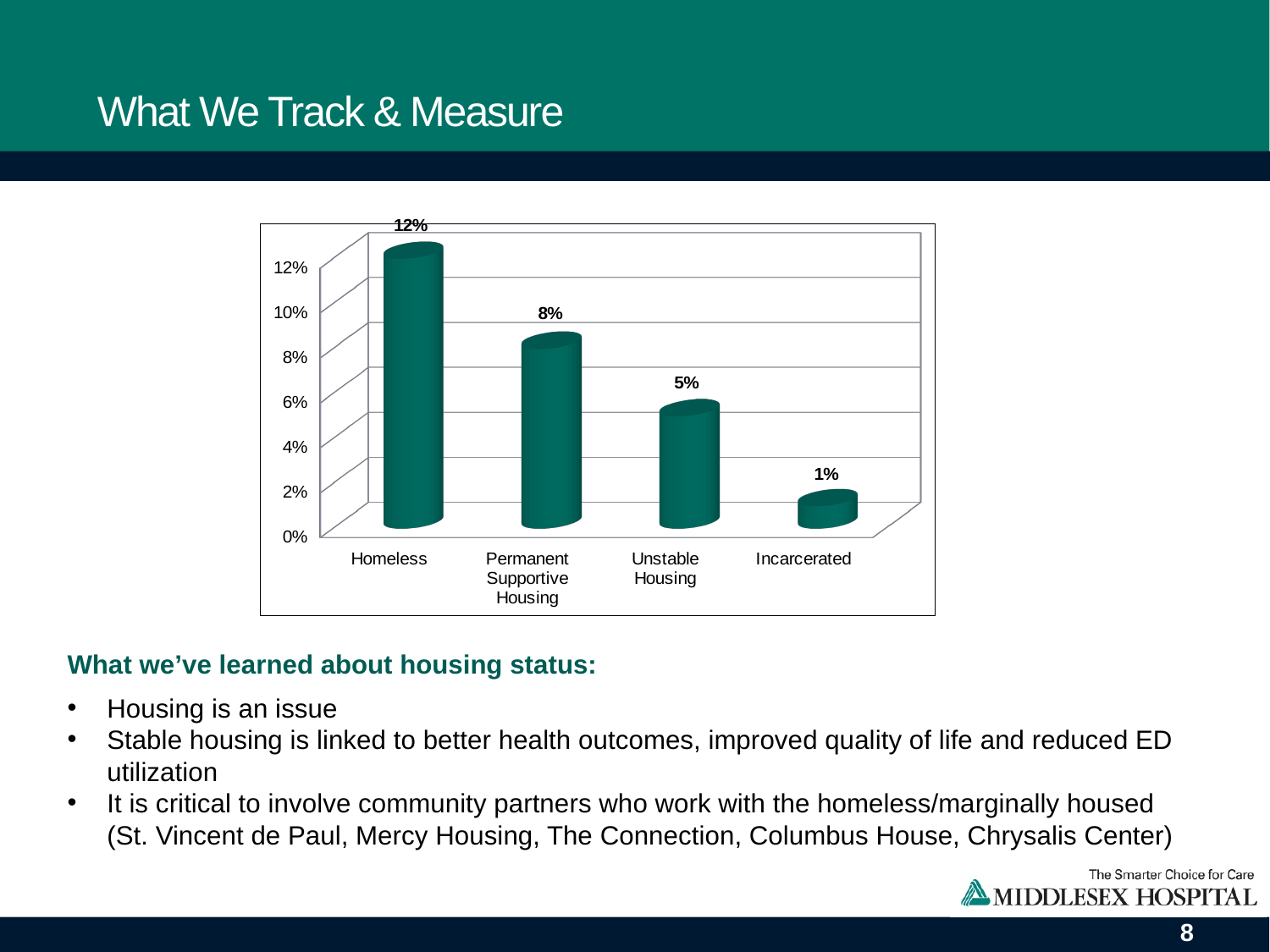

What We Track & Measure

[unsupported chart]

What we’ve learned about housing status:

Housing is an issue
Stable housing is linked to better health outcomes, improved quality of life and reduced ED utilization
It is critical to involve community partners who work with the homeless/marginally housed (St. Vincent de Paul, Mercy Housing, The Connection, Columbus House, Chrysalis Center)
8